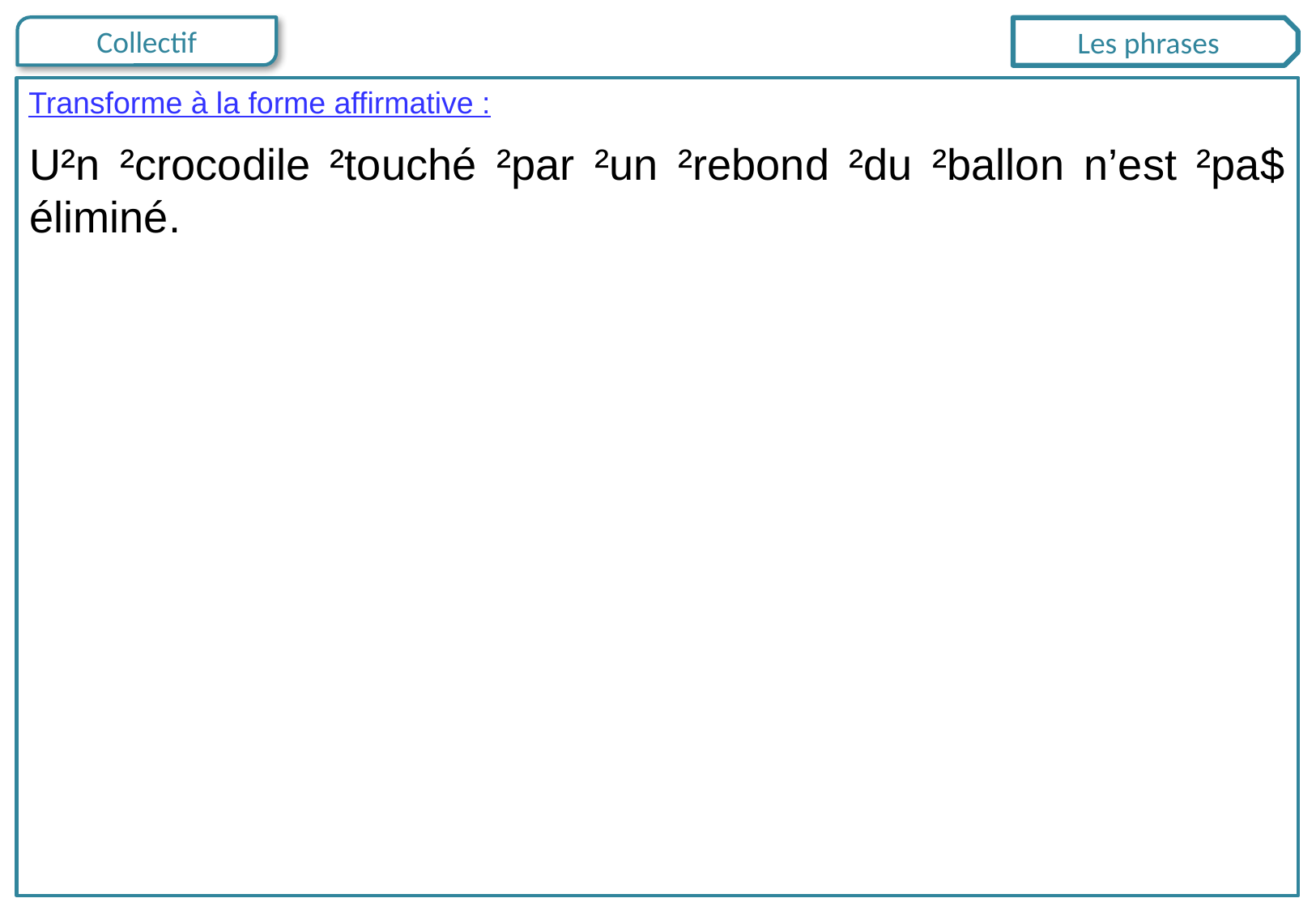

Les phrases
Transforme à la forme affirmative :
U²n ²crocodile ²touché ²par ²un ²rebond ²du ²ballon n’est ²pa$ éliminé.